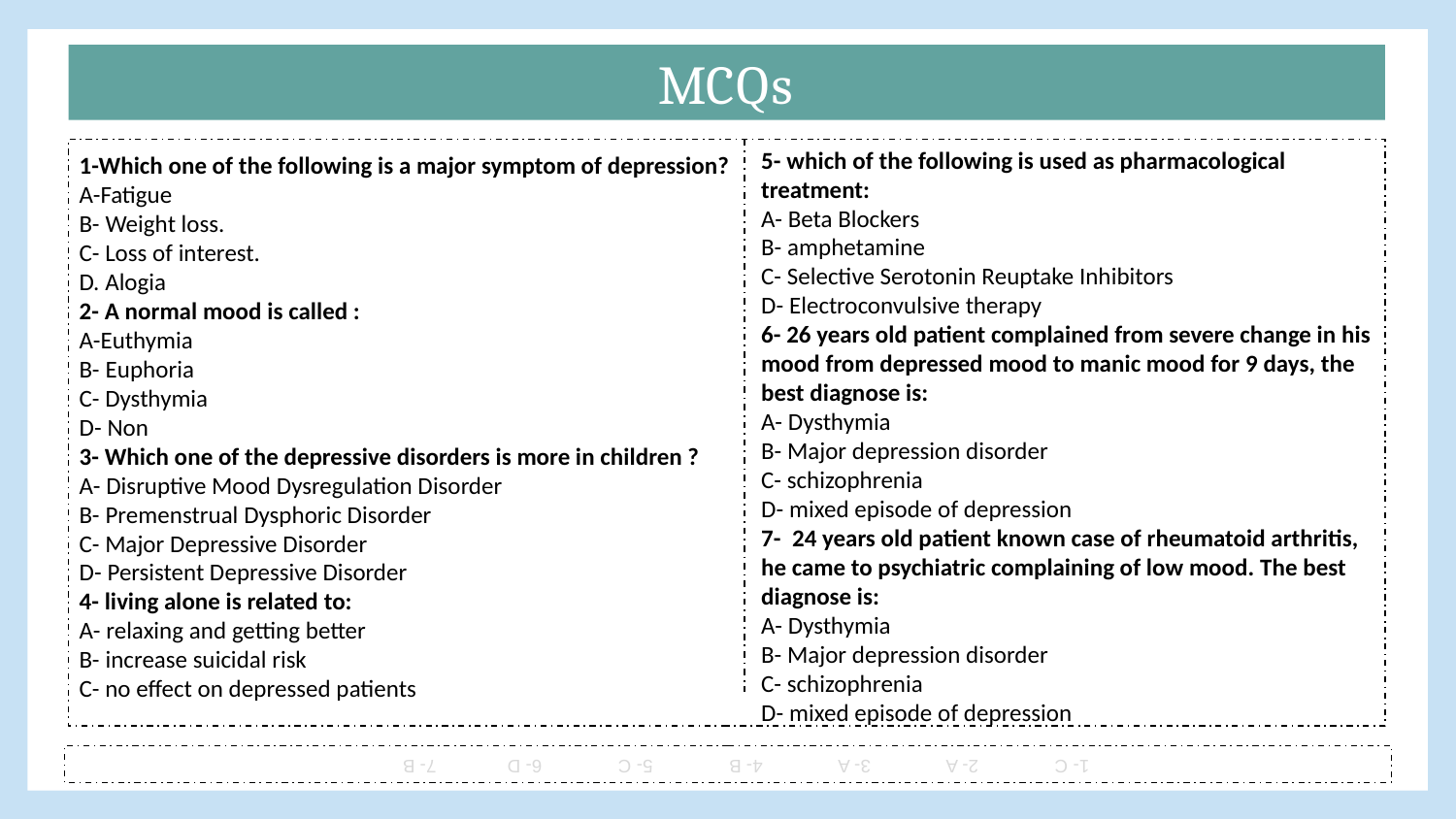

MCQs
1-Which one of the following is a major symptom of depression?
A-Fatigue
B- Weight loss.
C- Loss of interest.
D. Alogia
2- A normal mood is called :
A-Euthymia
B- Euphoria
C- Dysthymia
D- Non
3- Which one of the depressive disorders is more in children ?
A- Disruptive Mood Dysregulation Disorder
B- Premenstrual Dysphoric Disorder
C- Major Depressive Disorder
D- Persistent Depressive Disorder
4- living alone is related to:
A- relaxing and getting better
B- increase suicidal risk
C- no effect on depressed patients
5- which of the following is used as pharmacological treatment:
A- Beta Blockers
B- amphetamine
C- Selective Serotonin Reuptake Inhibitors
D- Electroconvulsive therapy
6- 26 years old patient complained from severe change in his mood from depressed mood to manic mood for 9 days, the best diagnose is:
A- Dysthymia
B- Major depression disorder
C- schizophrenia
D- mixed episode of depression
7-  24 years old patient known case of rheumatoid arthritis, he came to psychiatric complaining of low mood. The best diagnose is:
A- Dysthymia
B- Major depression disorder
C- schizophrenia
D- mixed episode of depression

1- C               2- A               3- A               4- B               5- C               6- D              7- B